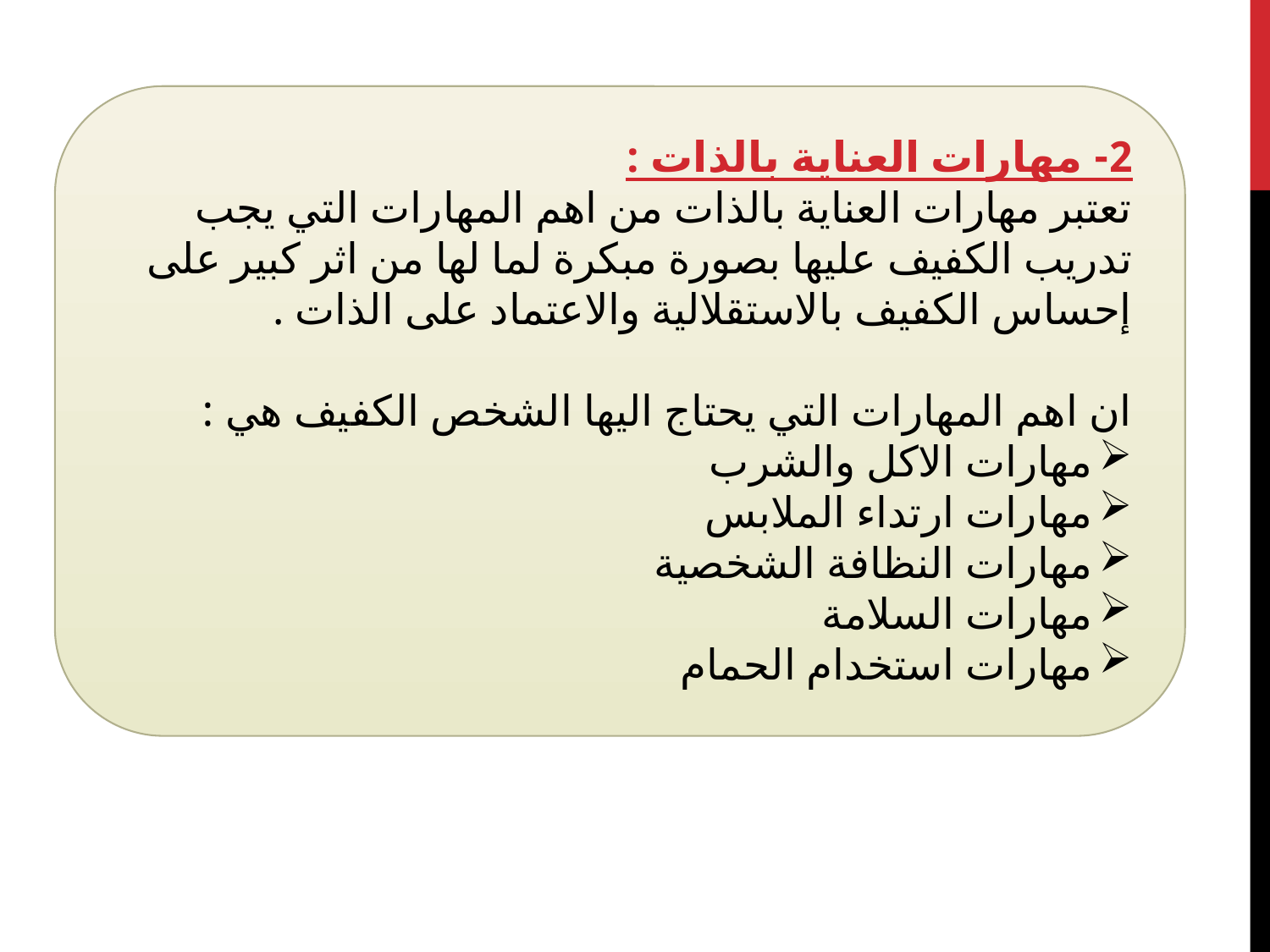

2- مهارات العناية بالذات :
تعتبر مهارات العناية بالذات من اهم المهارات التي يجب تدريب الكفيف عليها بصورة مبكرة لما لها من اثر كبير على إحساس الكفيف بالاستقلالية والاعتماد على الذات .

ان اهم المهارات التي يحتاج اليها الشخص الكفيف هي :
مهارات الاكل والشرب
مهارات ارتداء الملابس
مهارات النظافة الشخصية
مهارات السلامة
مهارات استخدام الحمام